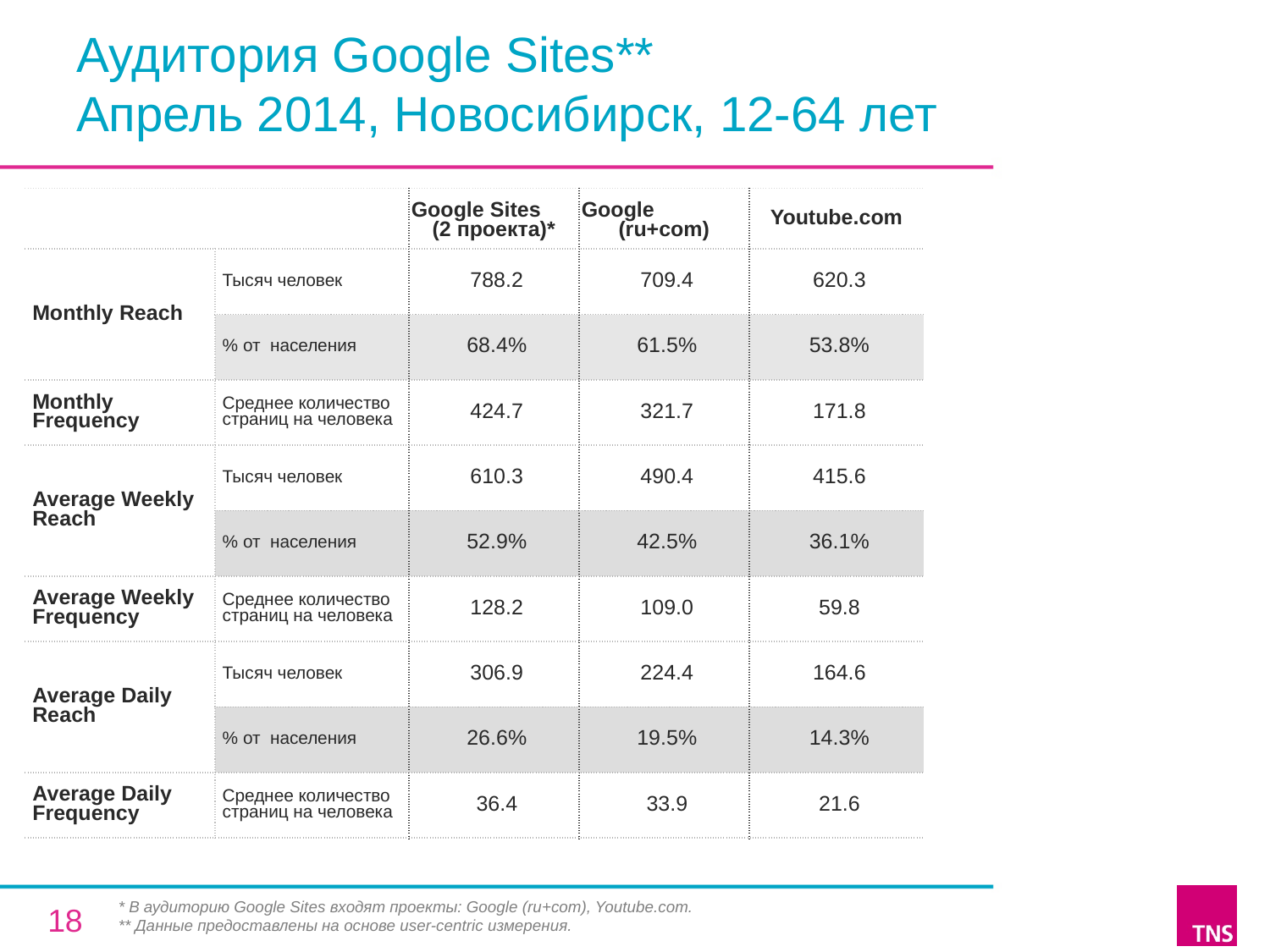

# Аудитория Google Sites** Апрель 2014, Новосибирск, 12-64 лет
|  |  | Google Sites (2 проекта)\* | Google (ru+com) | Youtube.com |
| --- | --- | --- | --- | --- |
| Monthly Reach | Тысяч человек | 788.2 | 709.4 | 620.3 |
|  | % от населения | 68.4% | 61.5% | 53.8% |
| Monthly Frequency | Среднее количество страниц на человека | 424.7 | 321.7 | 171.8 |
| Average Weekly Reach | Тысяч человек | 610.3 | 490.4 | 415.6 |
|  | % от населения | 52.9% | 42.5% | 36.1% |
| Average Weekly Frequency | Среднее количество страниц на человека | 128.2 | 109.0 | 59.8 |
| Average Daily Reach | Тысяч человек | 306.9 | 224.4 | 164.6 |
|  | % от населения | 26.6% | 19.5% | 14.3% |
| Average Daily Frequency | Среднее количество страниц на человека | 36.4 | 33.9 | 21.6 |
* В аудиторию Google Sites входят проекты: Google (ru+com), Youtube.com.
** Данные предоставлены на основе user-centric измерения.
18